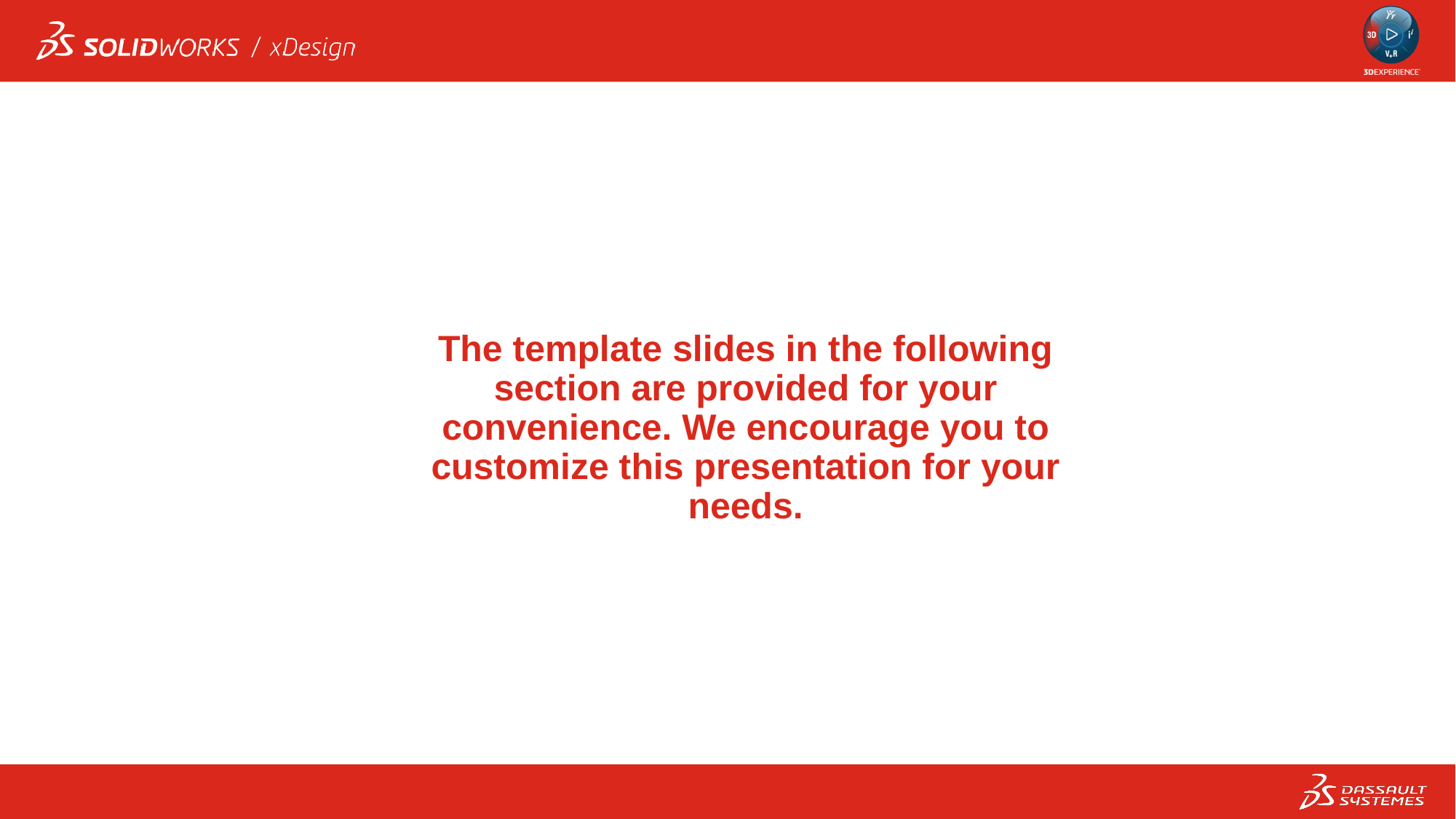

The template slides in the following section are provided for your convenience. We encourage you to customize this presentation for your needs.